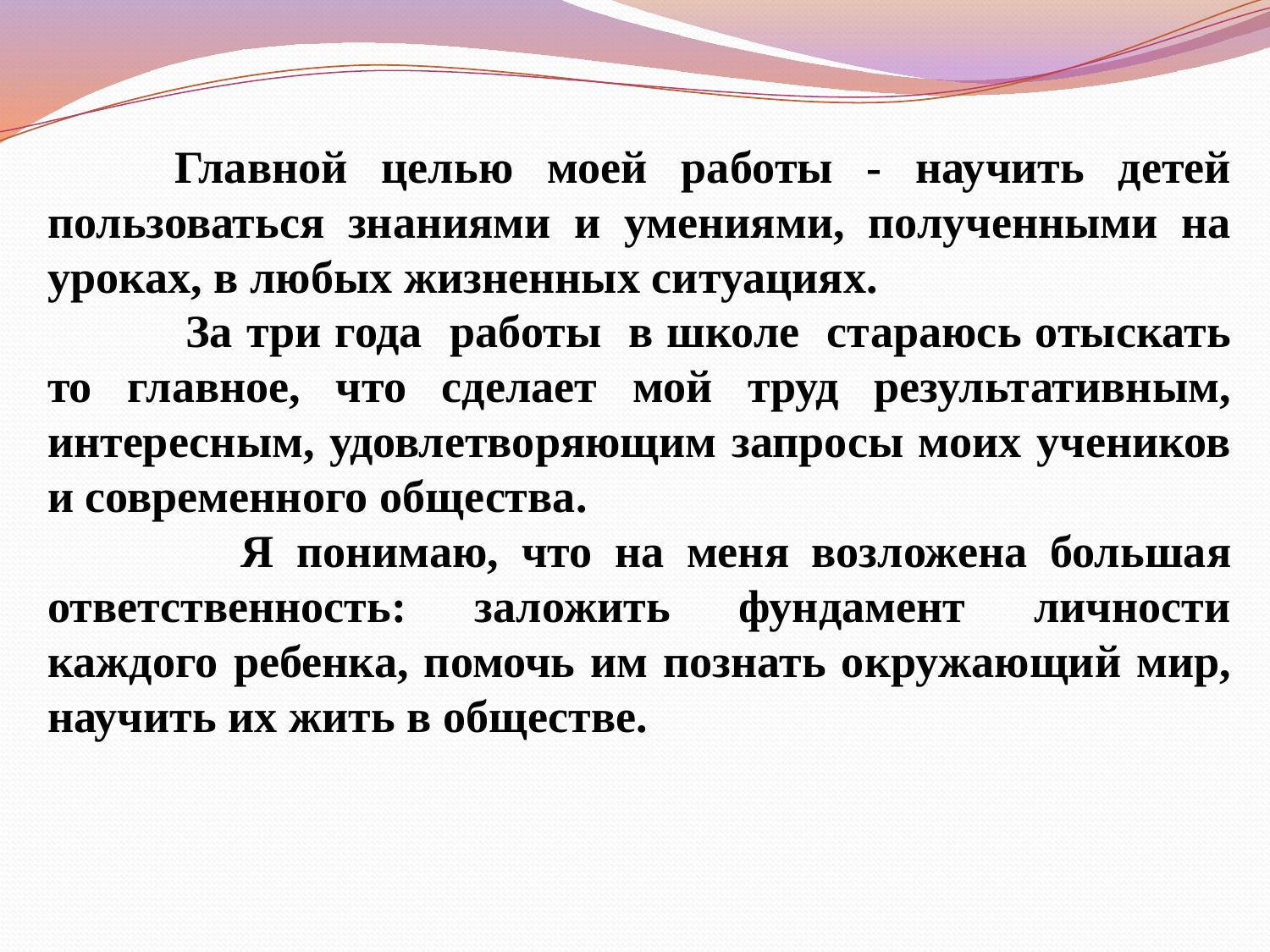

Главной целью моей работы - научить детей пользоваться знаниями и умениями, полученными на уроках, в любых жизненных ситуациях.
     	За три года  работы  в школе  стараюсь отыскать то главное, что сделает мой труд результативным, интересным, удовлетворяющим запросы моих учеников и современного общества.
    	 Я понимаю, что на меня возложена большая ответственность: заложить фундамент личности каждого ребенка, помочь им познать окружающий мир, научить их жить в обществе.